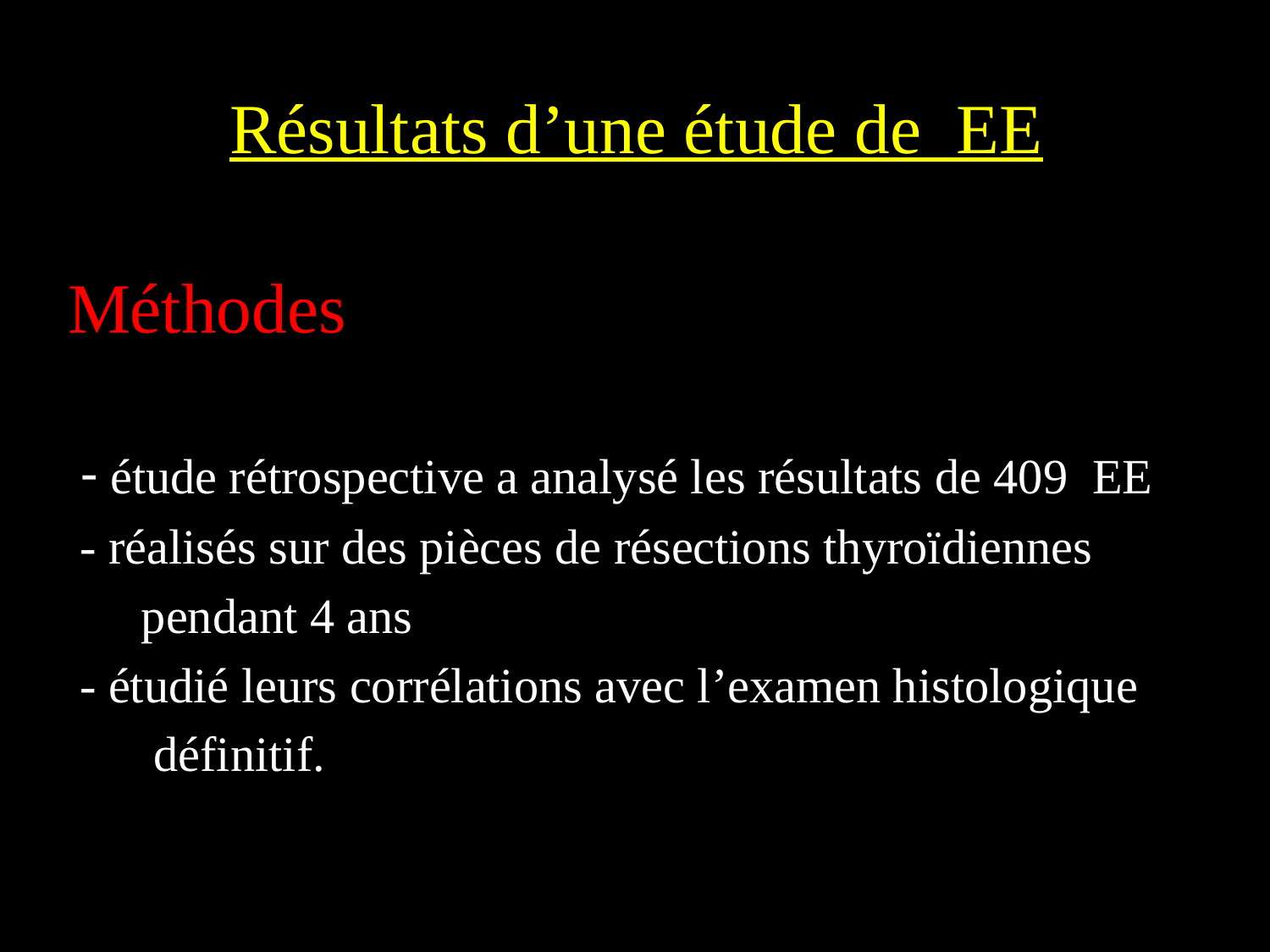

# Résultats d’une étude de  EE
Méthodes

 - étude rétrospective a analysé les résultats de 409  EE
 - réalisés sur des pièces de résections thyroïdiennes
      pendant 4 ans
 - étudié leurs corrélations avec l’examen histologique
       définitif.